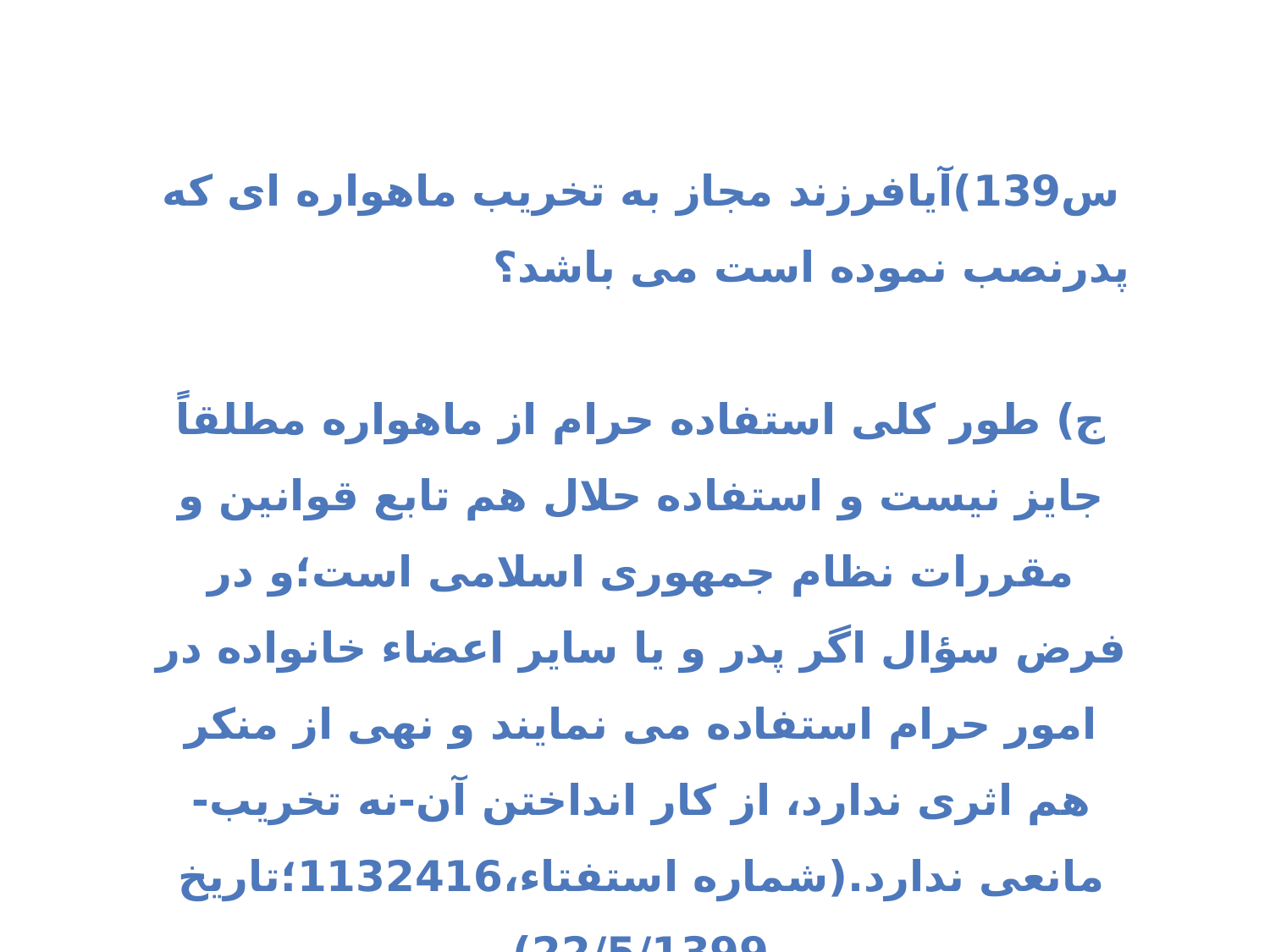

س139)آیافرزند مجاز به تخریب ماهواره ای که پدرنصب نموده است می باشد؟
ج) طور كلى استفاده حرام از ماهواره مطلقاً جايز نيست و استفاده حلال هم تابع قوانين و مقررات نظام جمهورى اسلامى است؛و در فرض سؤال اگر پدر و یا سایر اعضاء خانواده در امور حرام استفاده می نمایند و نهی از منکر هم اثری ندارد، از کار انداختن آن-نه تخریب- مانعی ندارد.(شماره استفتاء،1132416؛تاریخ 22/5/1399)